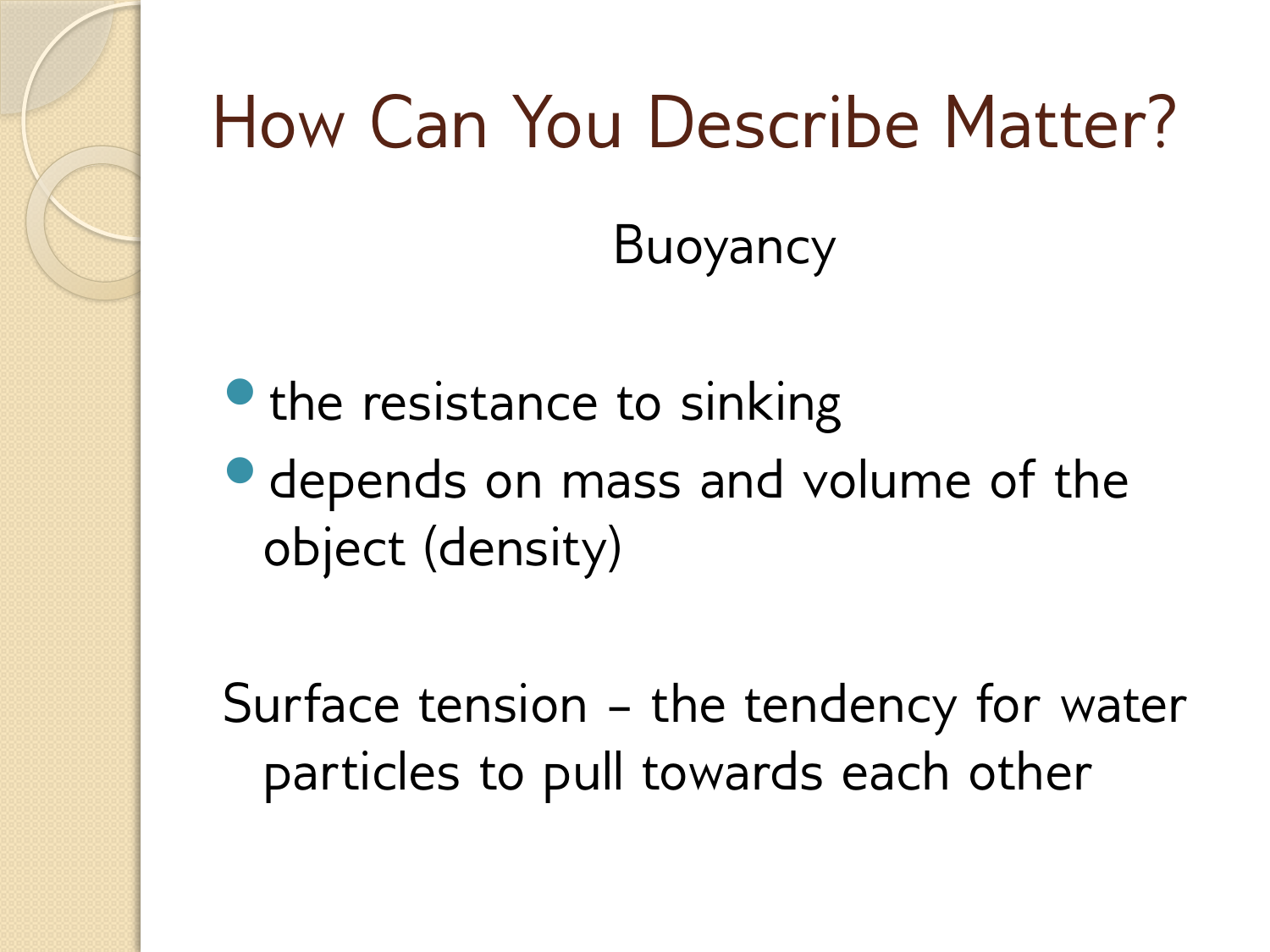

# How Can You Describe Matter?
Buoyancy

the resistance to sinking
depends on mass and volume of the object (density)

Surface tension – the tendency for water particles to pull towards each other